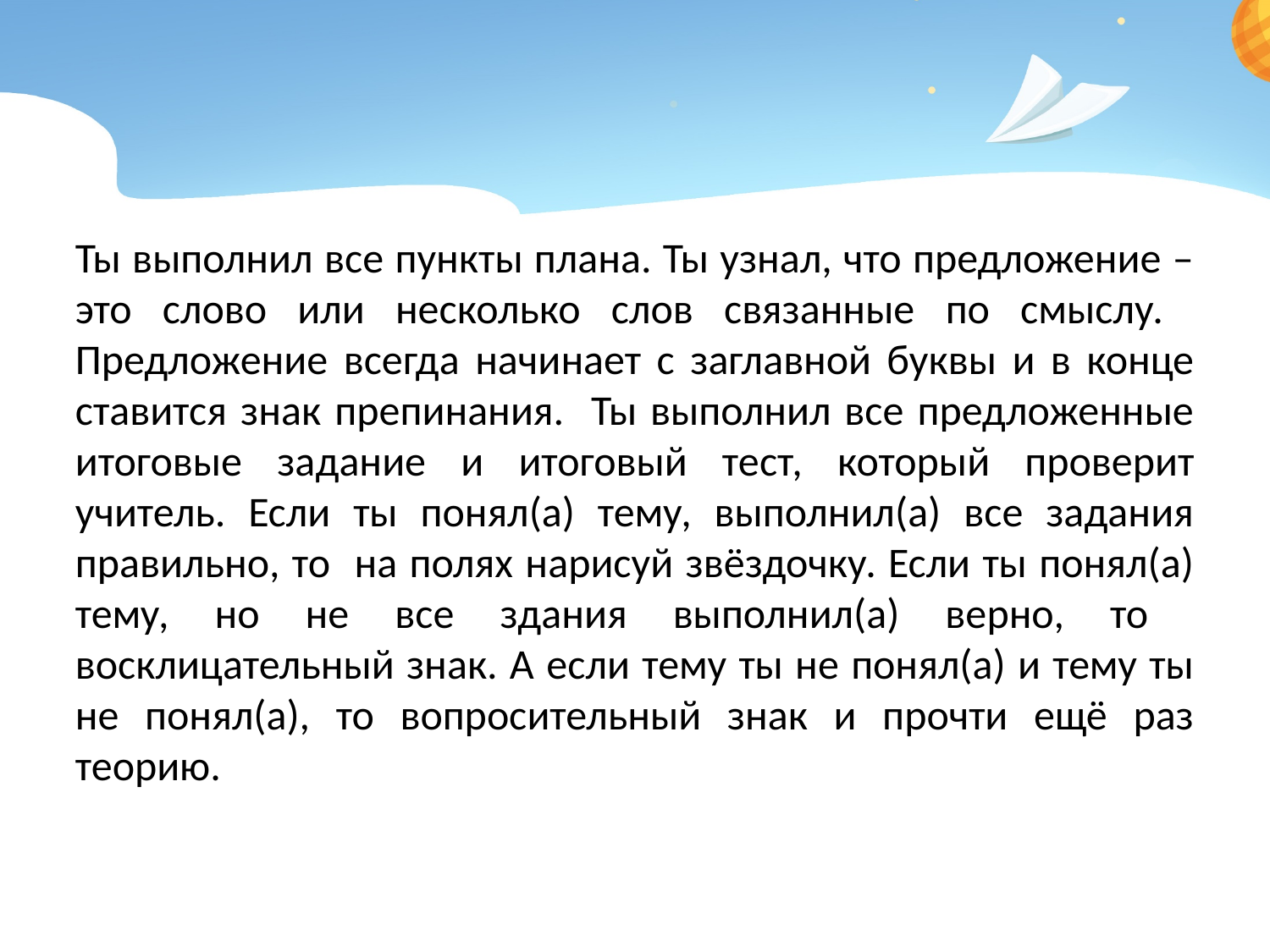

Ты выполнил все пункты плана. Ты узнал, что предложение – это слово или несколько слов связанные по смыслу.  Предложение всегда начинает с заглавной буквы и в конце ставится знак препинания.  Ты выполнил все предложенные итоговые задание и итоговый тест, который проверит учитель. Если ты понял(а) тему, выполнил(а) все задания правильно, то  на полях нарисуй звёздочку. Если ты понял(а) тему, но не все здания выполнил(а) верно, то  восклицательный знак. А если тему ты не понял(а) и тему ты не понял(а), то вопросительный знак и прочти ещё раз теорию.